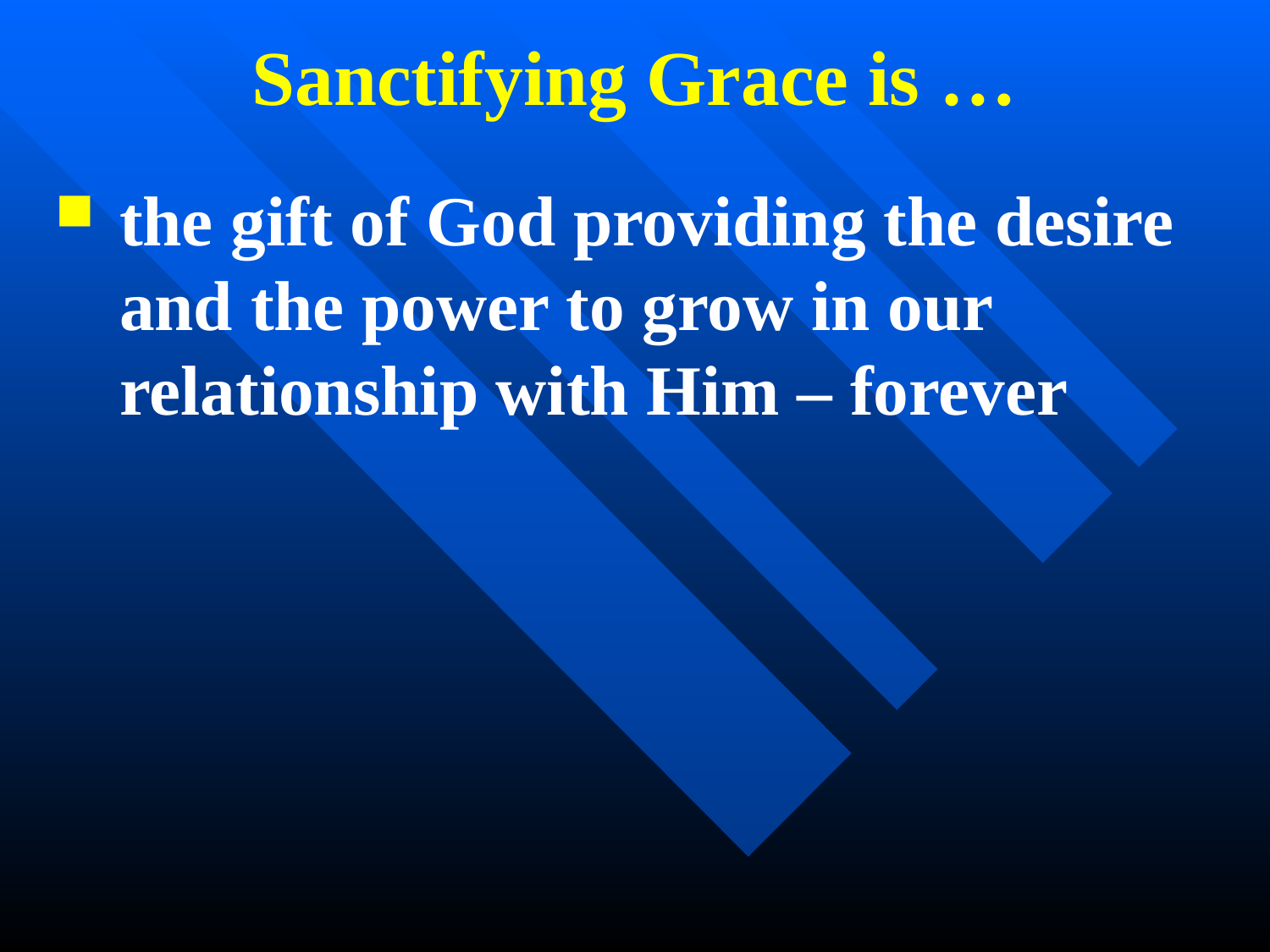

# Sanctifying Grace is …
the gift of God providing the desire and the power to grow in our relationship with Him – forever